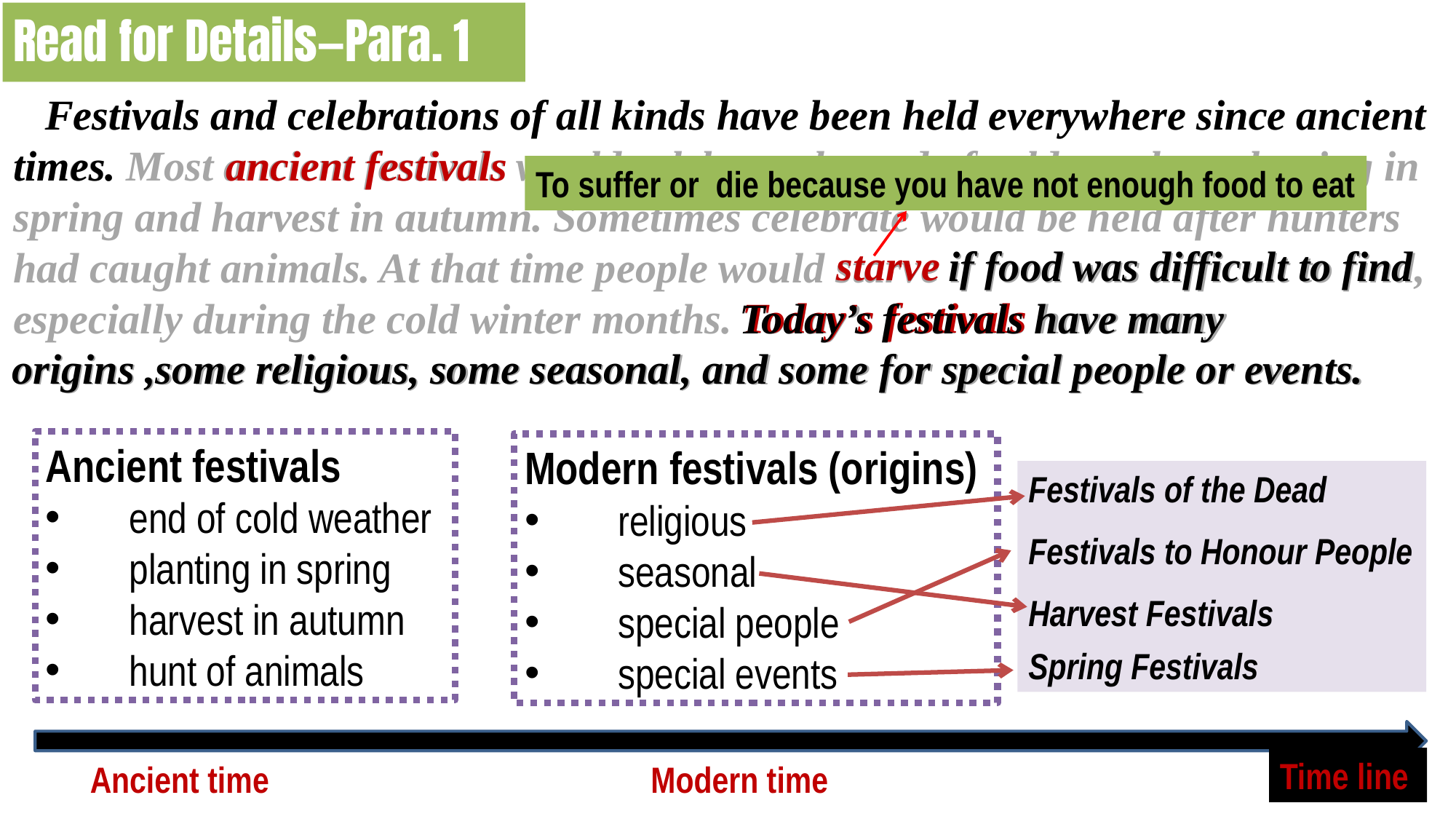

Read for Details—Para. 1
   Festivals and celebrations of all kinds have been held everywhere since ancient times. Most ancient festivals would celebrate the end of cold weather, planting in spring and harvest in autumn. Sometimes celebrate would be held after hunters had caught animals. At that time people would starve if food was difficult to find, especially during the cold winter months. Today’s festivals have many origins ,some religious, some seasonal, and some for special people or events.
   Festivals and celebrations of all kinds have been held everywhere since ancient times.
  ancient festivals
To suffer or  die because you have not enough food to eat
 starve
 if food was difficult to find
  Today's festivals
                                                                     Today’s festivals have many
origins ,some religious, some seasonal, and some for special people or events.
Ancient festivals
   end of cold weather
   planting in spring
   harvest in autumn
   hunt of animals
Modern festivals (origins)
    religious
    seasonal
    special people
    special events
Festivals of the Dead
Festivals to Honour People
Harvest Festivals
Spring Festivals

Time line
Ancient time
Modern time